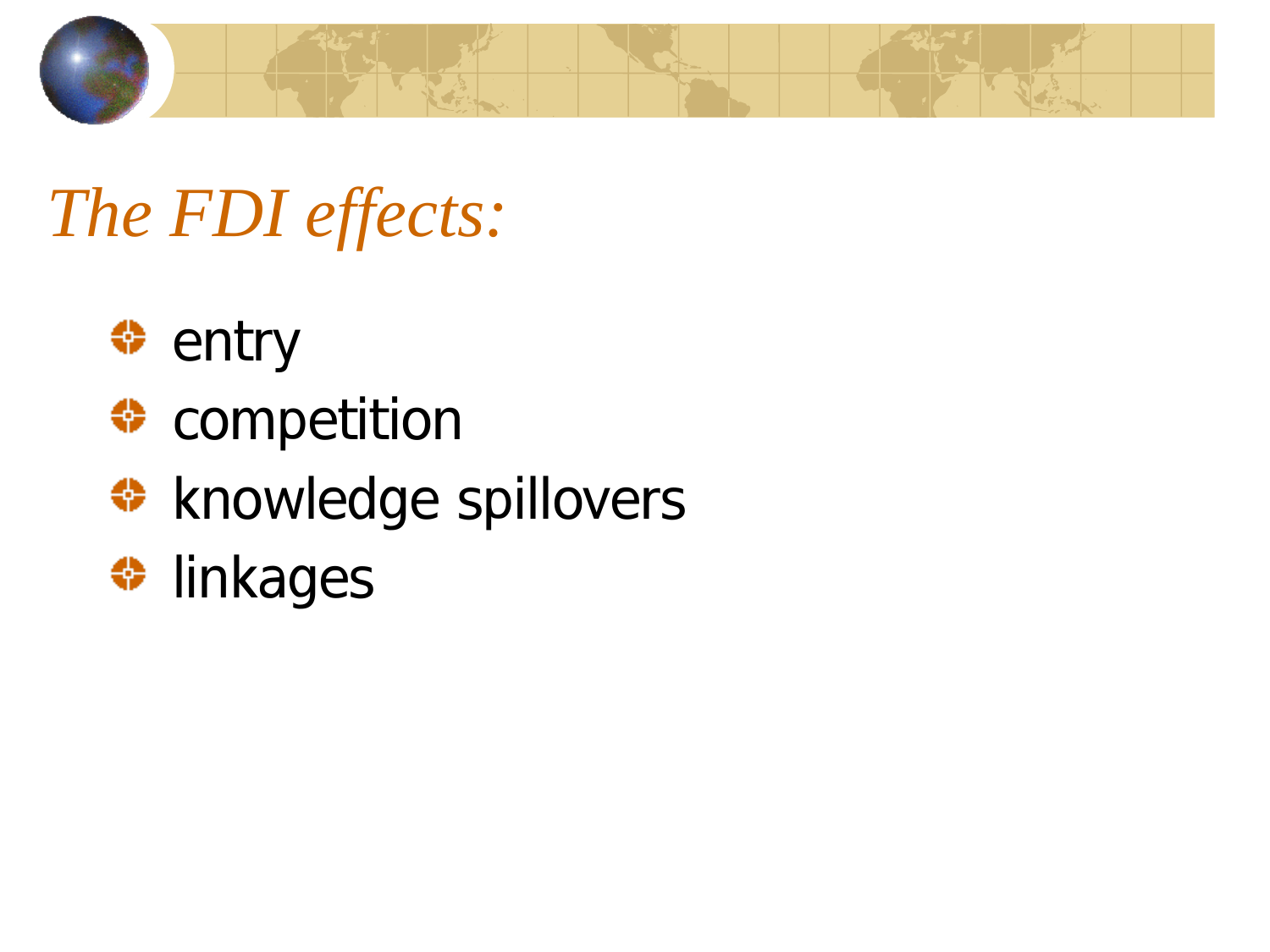

# The FDI effects:
 entry
 competition
 knowledge spillovers
 linkages